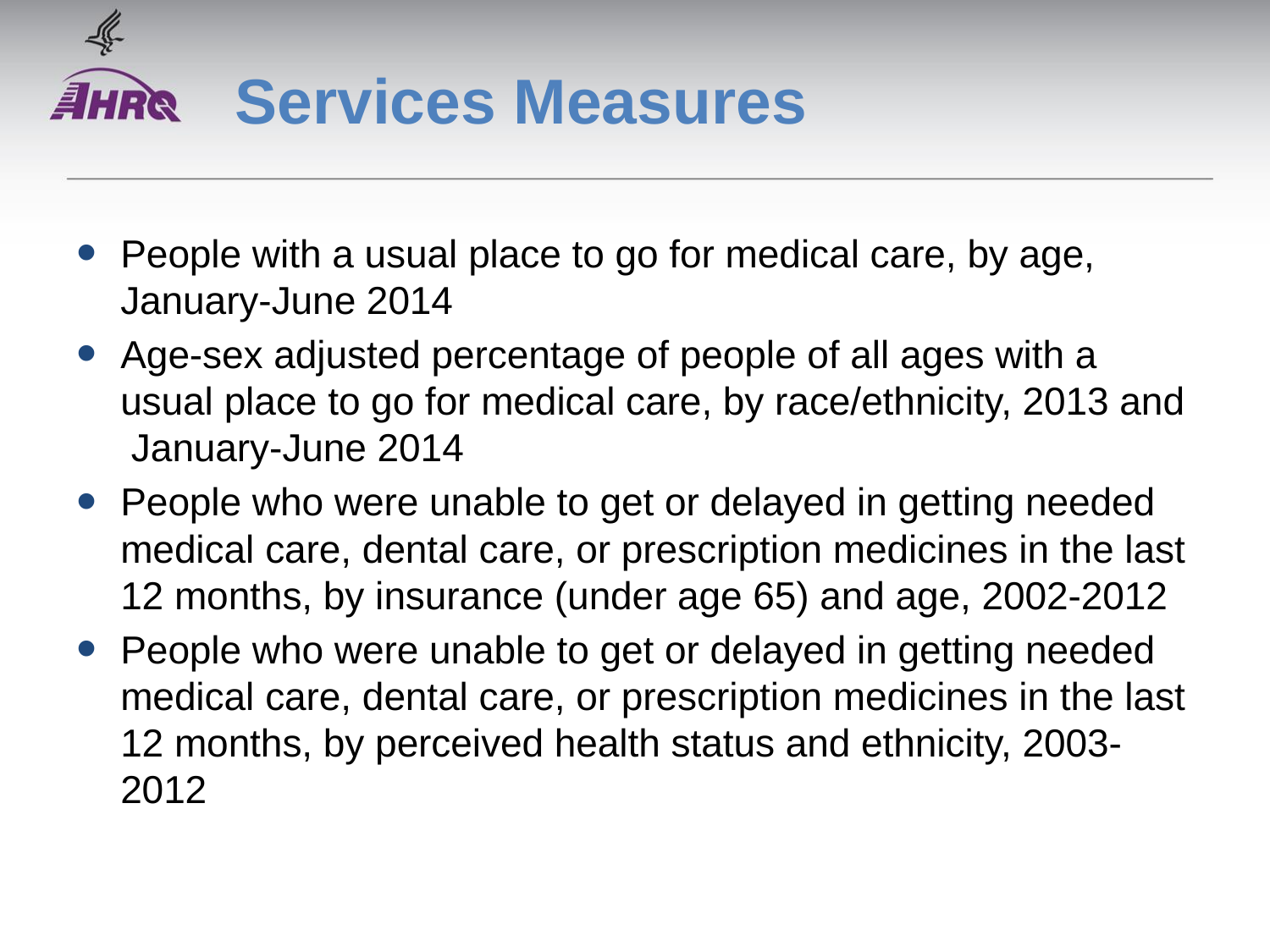

# Services Measures
People with a usual place to go for medical care, by age, January-June 2014
Age-sex adjusted percentage of people of all ages with a usual place to go for medical care, by race/ethnicity, 2013 and  January-June 2014
People who were unable to get or delayed in getting needed medical care, dental care, or prescription medicines in the last 12 months, by insurance (under age 65) and age, 2002-2012
People who were unable to get or delayed in getting needed medical care, dental care, or prescription medicines in the last 12 months, by perceived health status and ethnicity, 2003-2012